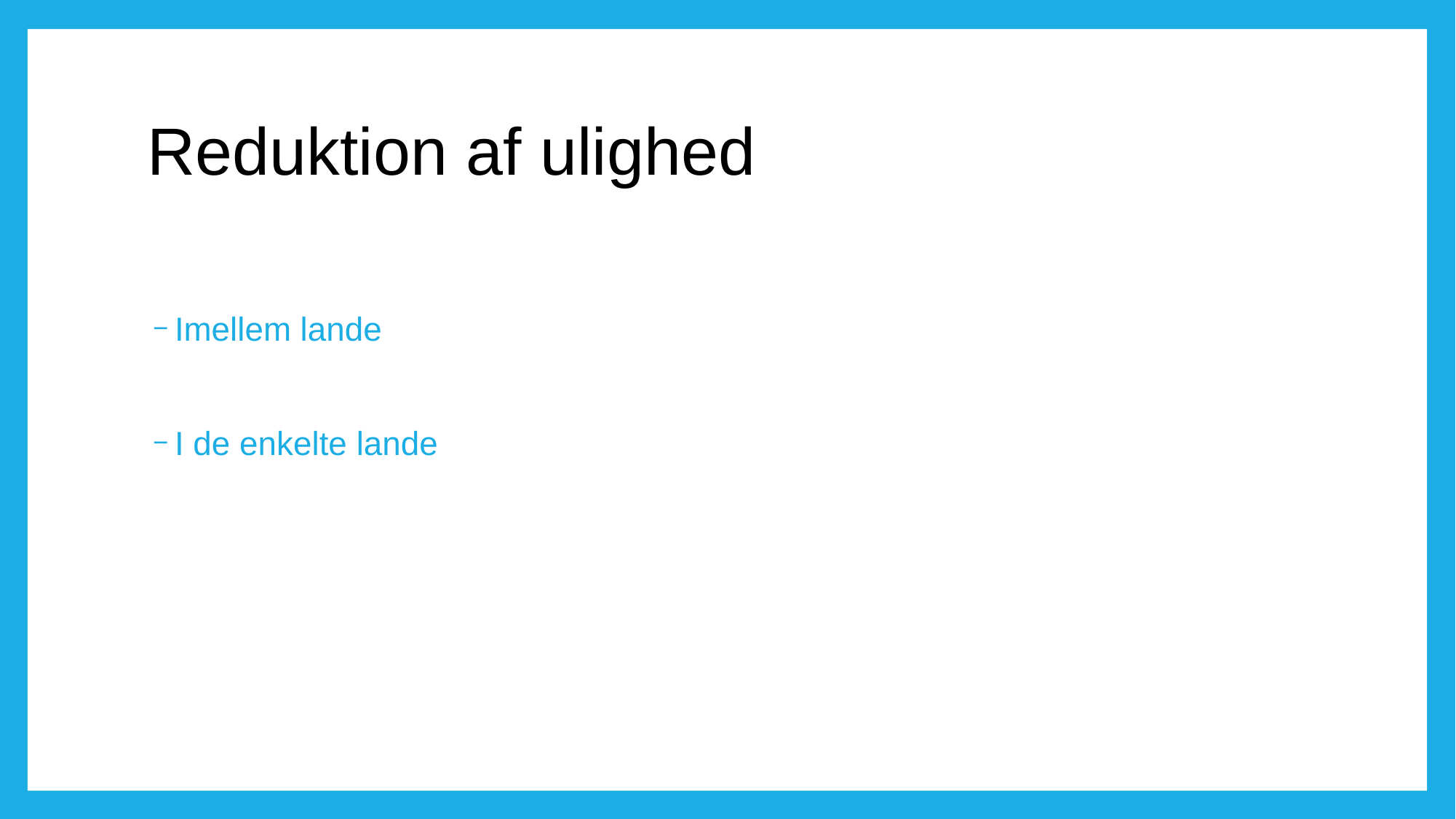

# Reduktion af ulighed

Imellem lande

I de enkelte lande